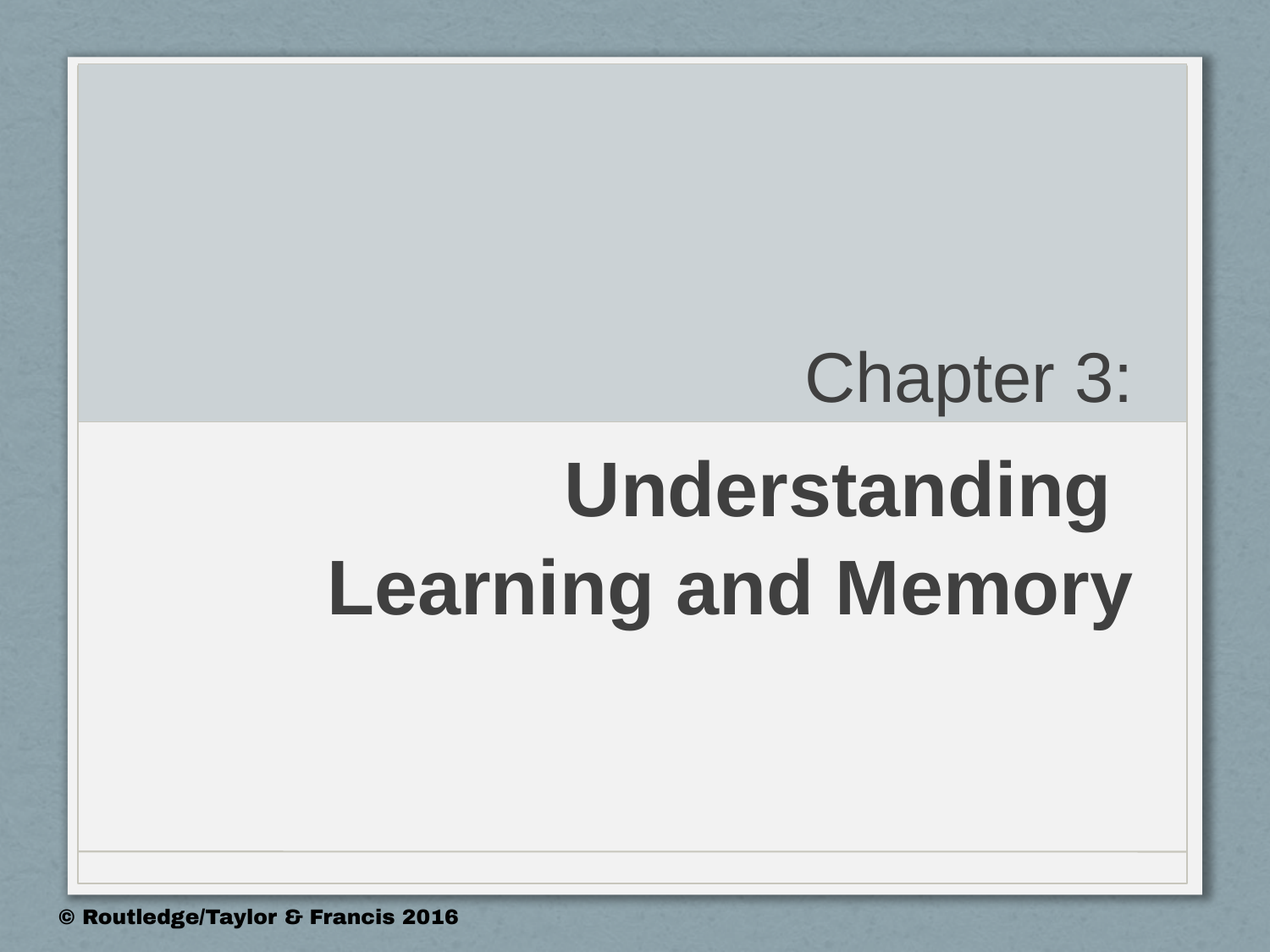

# Chapter 3:
Understanding
Learning and Memory
© Routledge/Taylor & Francis 2016